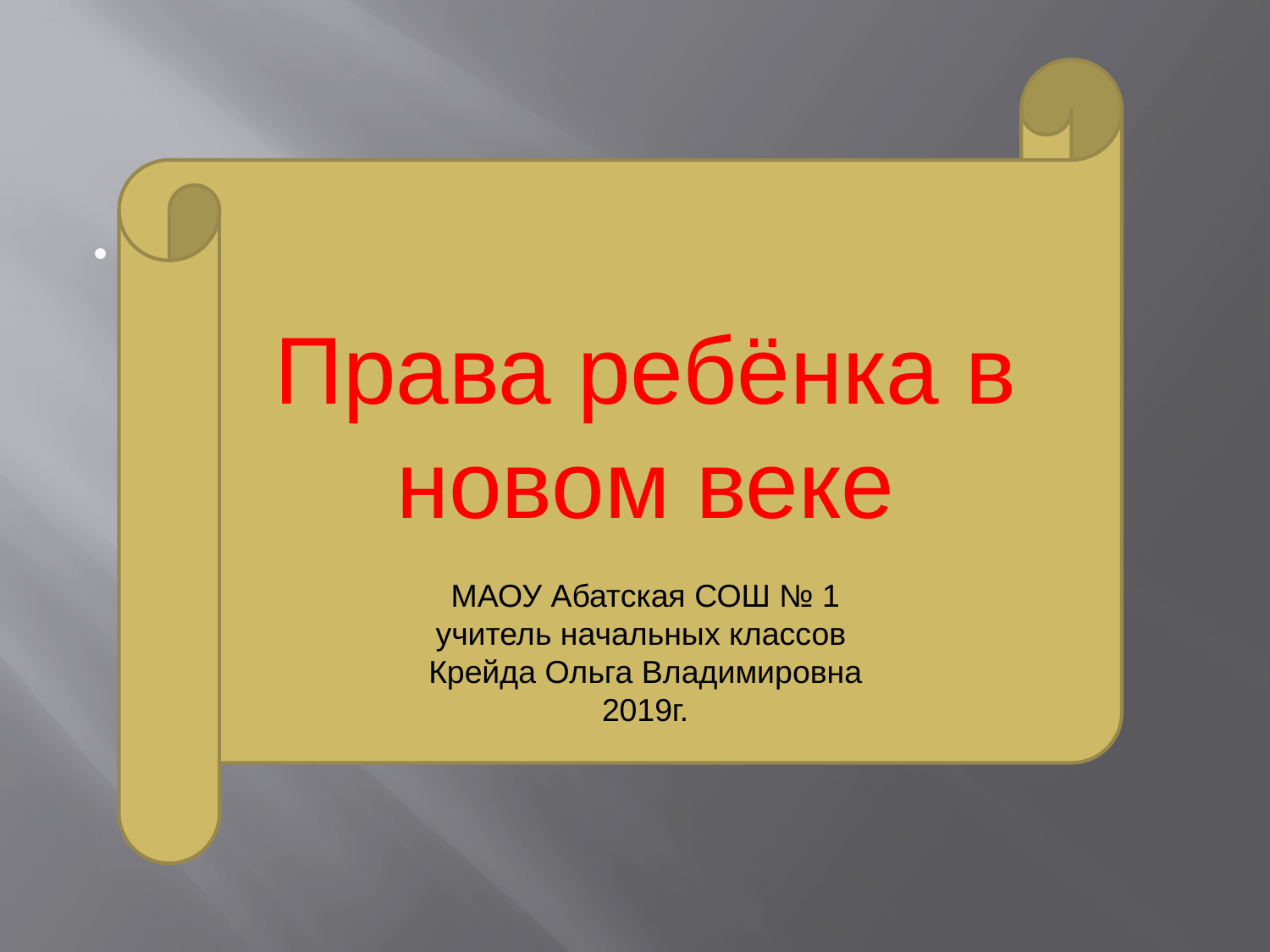

#

Права ребёнка в новом веке

МАОУ Абатская СОШ № 1
учитель начальных классов
Крейда Ольга Владимировна
2019г.
           ооапапаваа